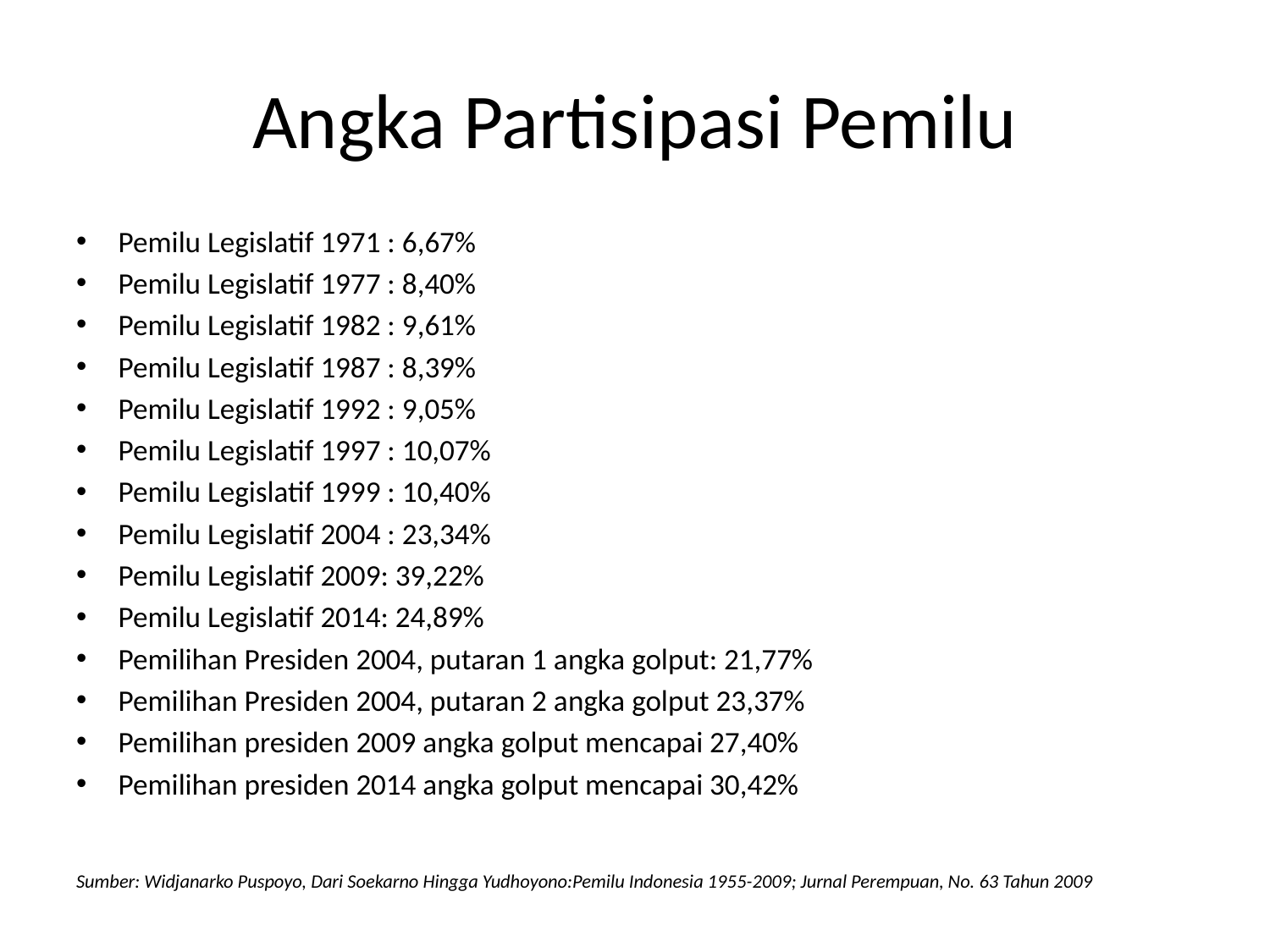

# Angka Partisipasi Pemilu
Pemilu Legislatif 1971 : 6,67%
Pemilu Legislatif 1977 : 8,40%
Pemilu Legislatif 1982 : 9,61%
Pemilu Legislatif 1987 : 8,39%
Pemilu Legislatif 1992 : 9,05%
Pemilu Legislatif 1997 : 10,07%
Pemilu Legislatif 1999 : 10,40%
Pemilu Legislatif 2004 : 23,34%
Pemilu Legislatif 2009: 39,22%
Pemilu Legislatif 2014: 24,89%
Pemilihan Presiden 2004, putaran 1 angka golput: 21,77%
Pemilihan Presiden 2004, putaran 2 angka golput 23,37%
Pemilihan presiden 2009 angka golput mencapai 27,40%
Pemilihan presiden 2014 angka golput mencapai 30,42%

Sumber: Widjanarko Puspoyo, Dari Soekarno Hingga Yudhoyono:Pemilu Indonesia 1955-2009; Jurnal Perempuan, No. 63 Tahun 2009